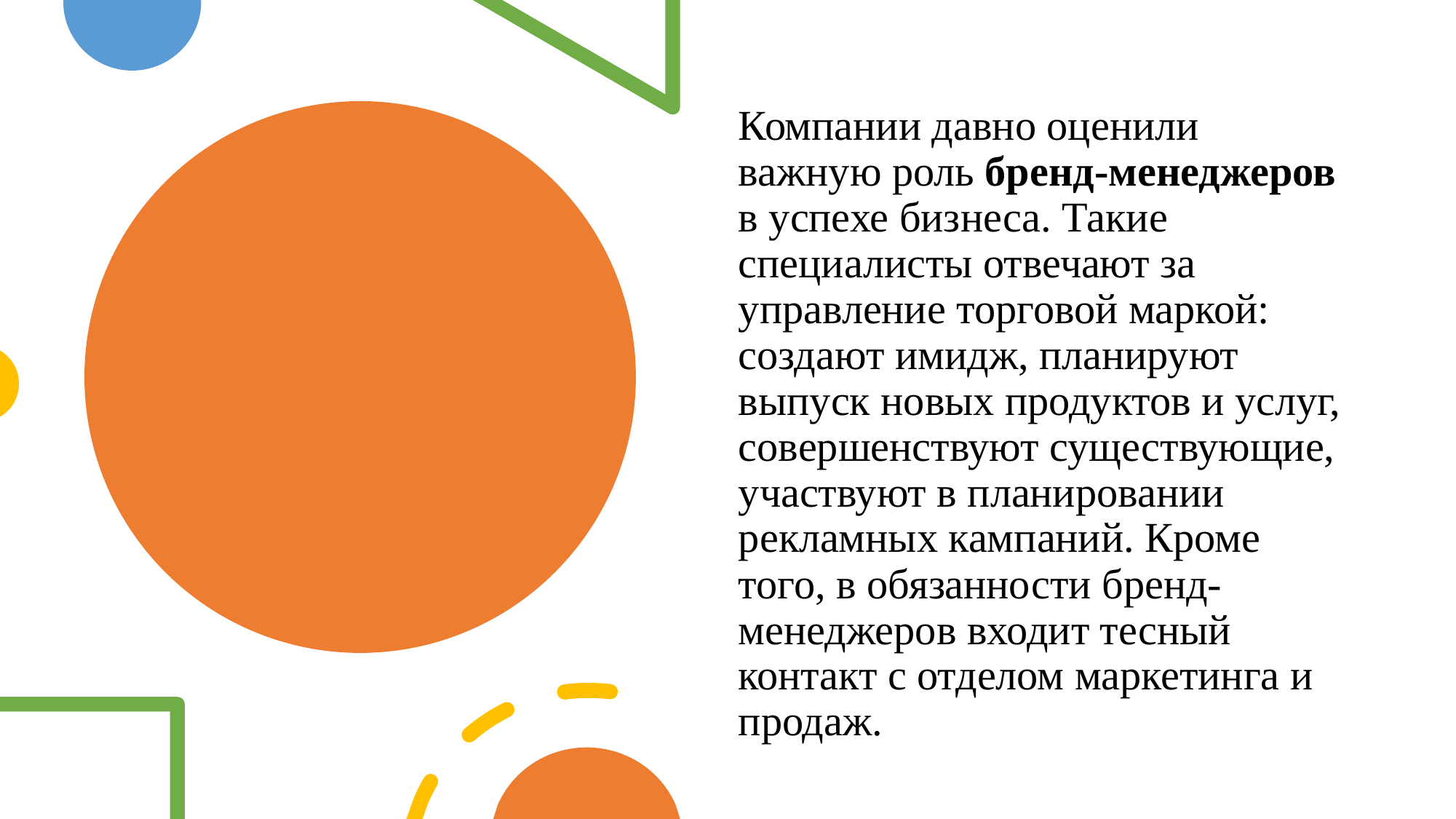

Компании давно оценили важную роль бренд-менеджеров в успехе бизнеса. Такие специалисты отвечают за управление торговой маркой: создают имидж, планируют выпуск новых продуктов и услуг, совершенствуют существующие, участвуют в планировании рекламных кампаний. Кроме того, в обязанности бренд-менеджеров входит тесный контакт с отделом маркетинга и продаж.